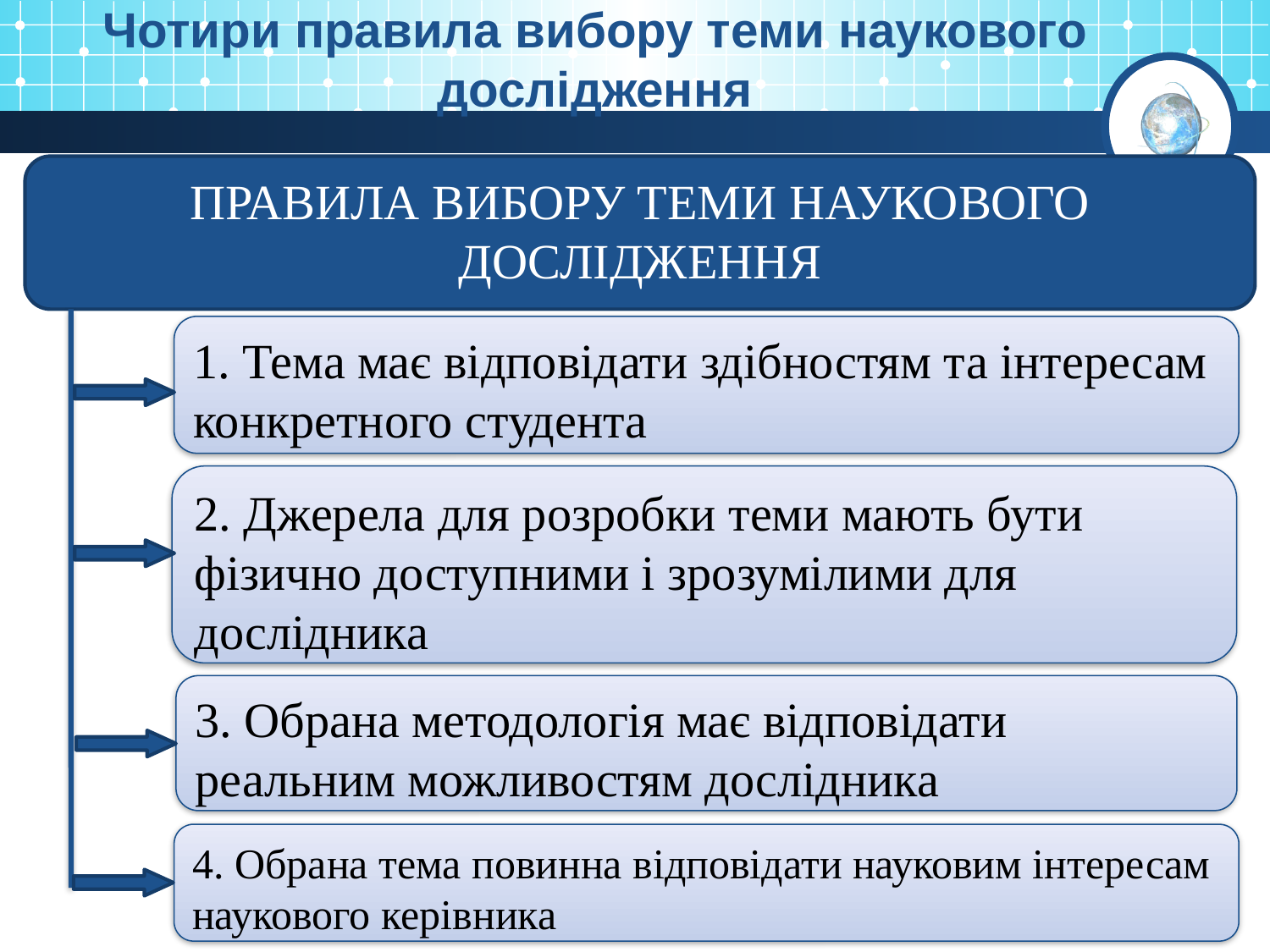

Чотири правила вибору теми наукового дослідження
ПРАВИЛА ВИБОРУ ТЕМИ НАУКОВОГО ДОСЛІДЖЕННЯ

1. Тема має відповідати здібностям та інтересам
конкретного студента

2. Джерела для розробки теми мають бути фізично доступними і зрозумілими для дослідника

3. Обрана методологія має відповідати реальним можливостям дослідника

4. Обрана тема повинна відповідати науковим інтересам наукового керівника